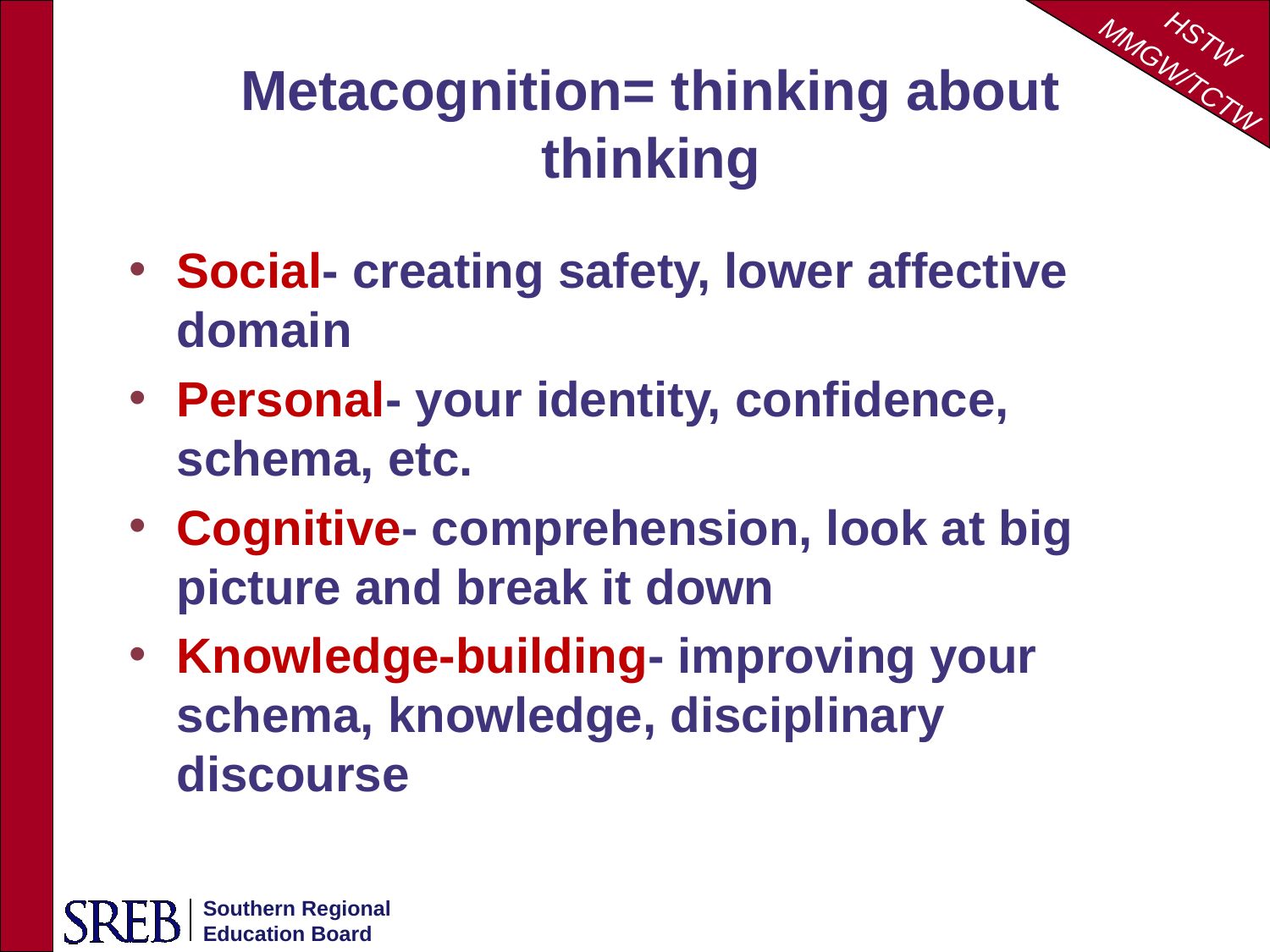

# Metacognition= thinking about thinking
Social- creating safety, lower affective domain
Personal- your identity, confidence, schema, etc.
Cognitive- comprehension, look at big picture and break it down
Knowledge-building- improving your schema, knowledge, disciplinary discourse